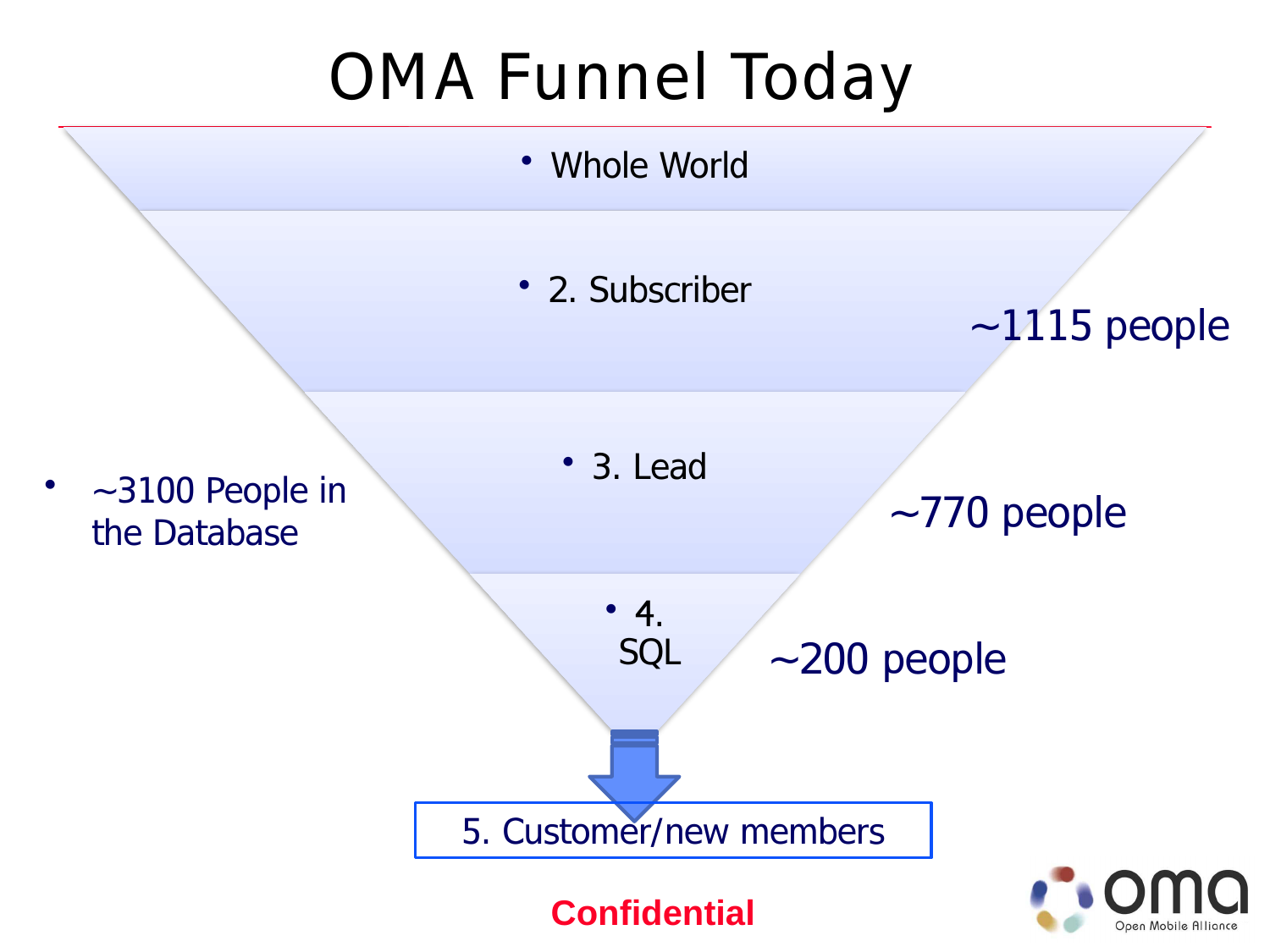

# OMA Funnel Today
Whole World
2. Subscriber
3. Lead
4. SQL
~1115 people
~3100 People in the Database
~770 people
~200 people

5. Customer/new members